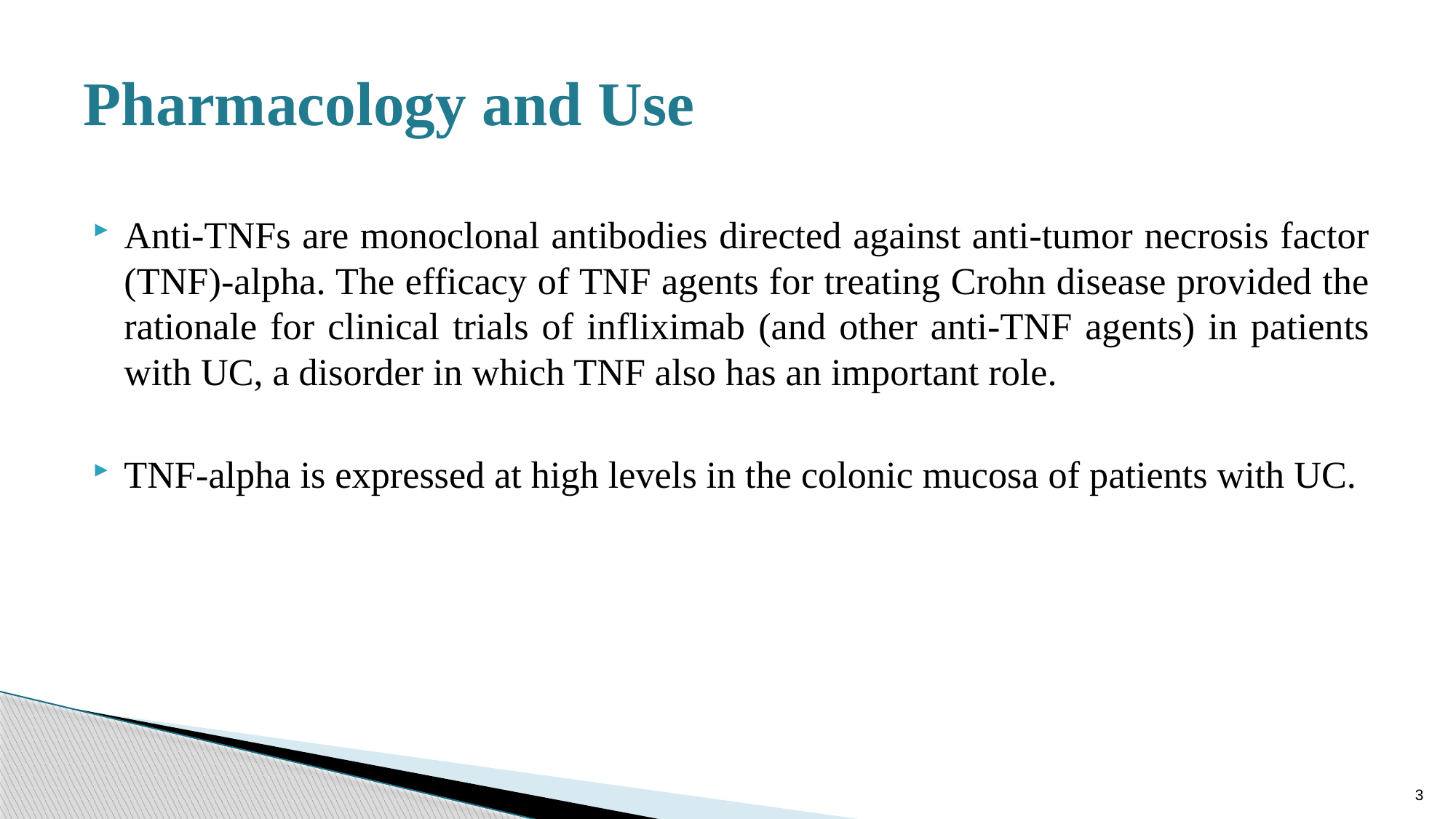

# Pharmacology and Use
Anti-TNFs are monoclonal antibodies directed against anti-tumor necrosis factor (TNF)-alpha. The efficacy of TNF agents for treating Crohn disease provided the rationale for clinical trials of infliximab (and other anti-TNF agents) in patients with UC, a disorder in which TNF also has an important role.

TNF-alpha is expressed at high levels in the colonic mucosa of patients with UC.
3